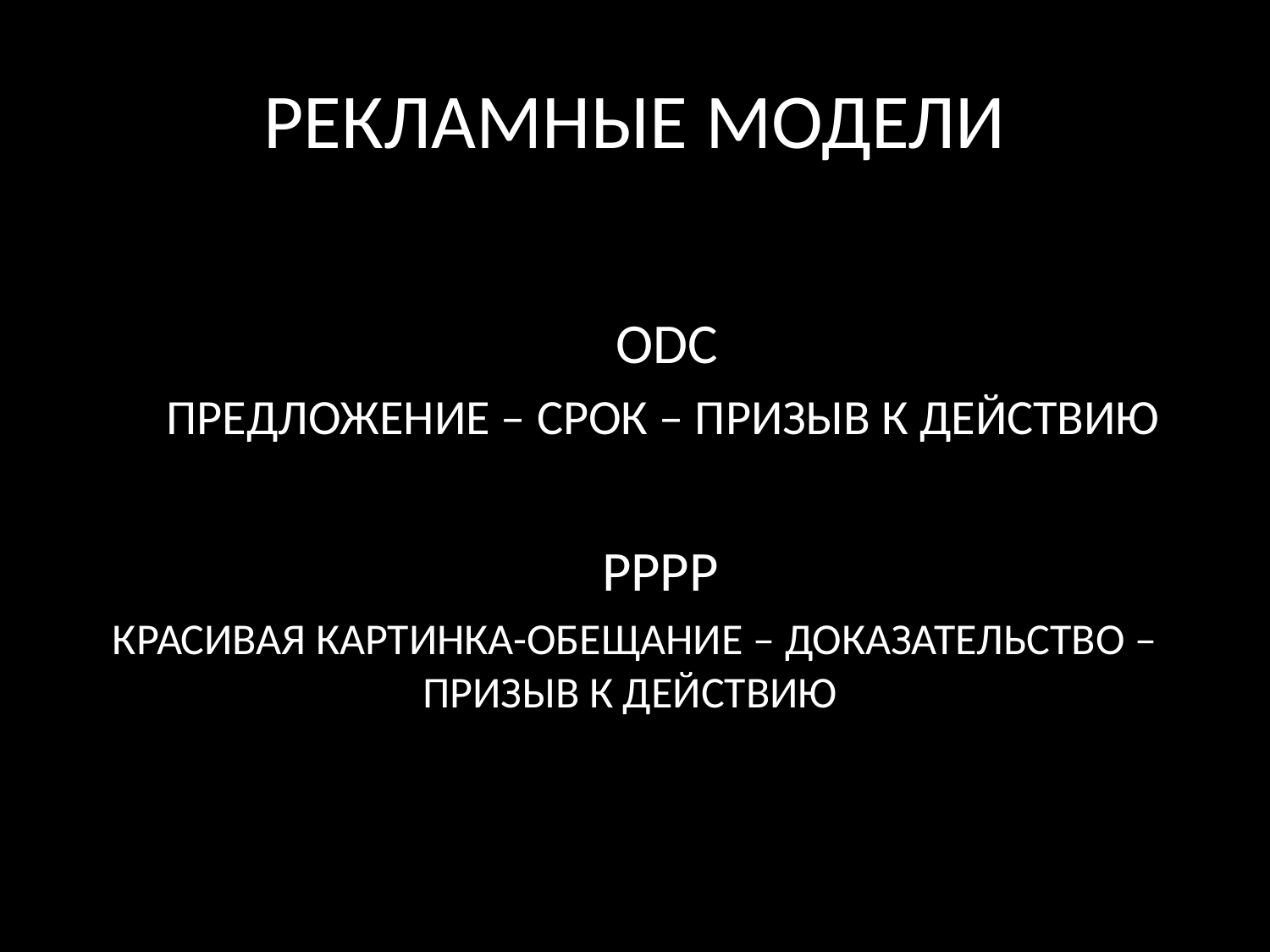

# РЕКЛАМНЫЕ МОДЕЛИ

     ODC
     ПРЕДЛОЖЕНИЕ – СРОК – ПРИЗЫВ К ДЕЙСТВИЮ

    PPPP
КРАСИВАЯ КАРТИНКА-ОБЕЩАНИЕ – ДОКАЗАТЕЛЬСТВО – ПРИЗЫВ К ДЕЙСТВИЮ